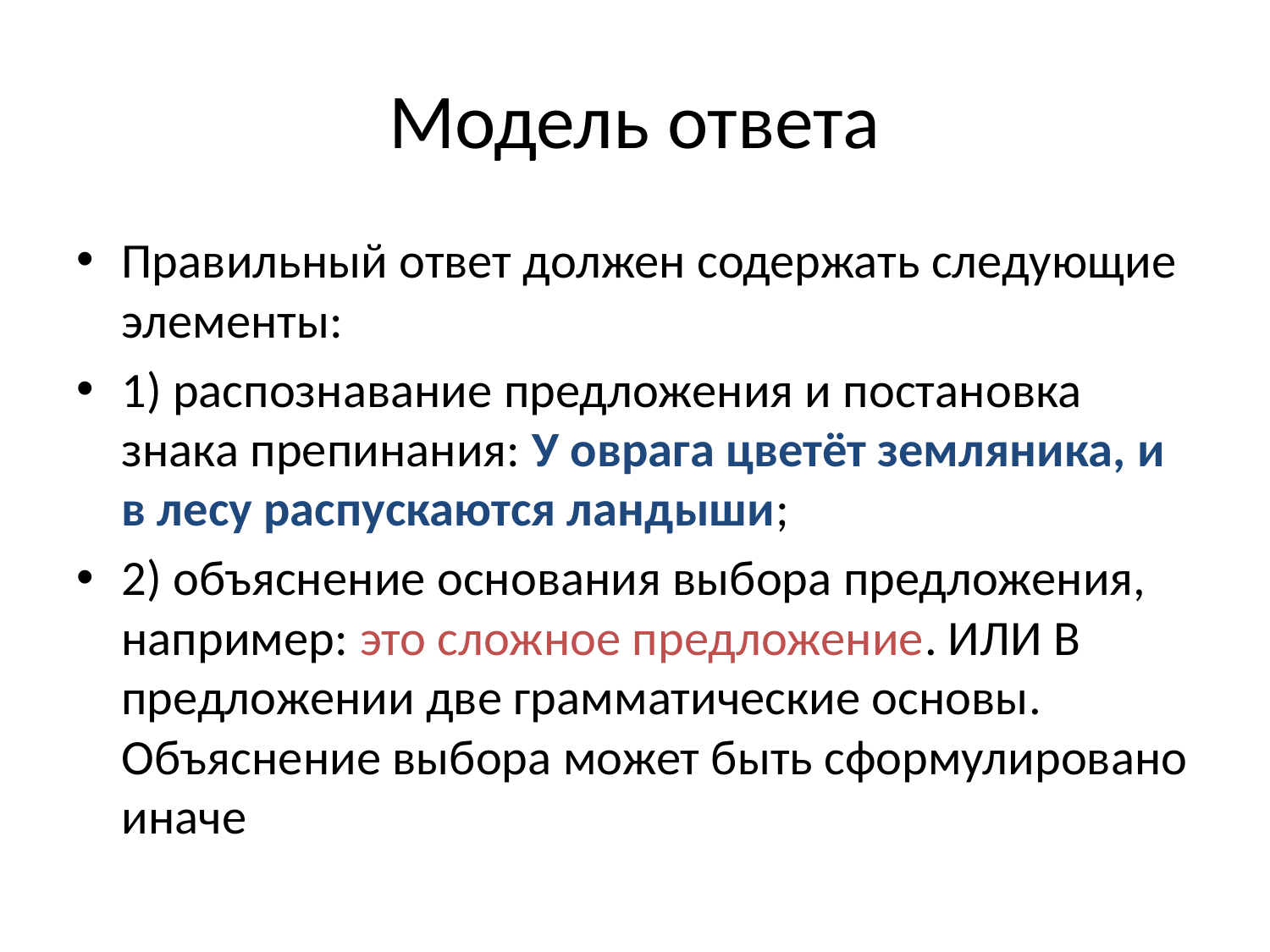

# Модель ответа
Правильный ответ должен содержать следующие элементы:
1) распознавание предложения и постановка знака препинания: У оврага цветёт земляника, и в лесу распускаются ландыши;
2) объяснение основания выбора предложения, например: это сложное предложение. ИЛИ В предложении две грамматические основы. Объяснение выбора может быть сформулировано иначе